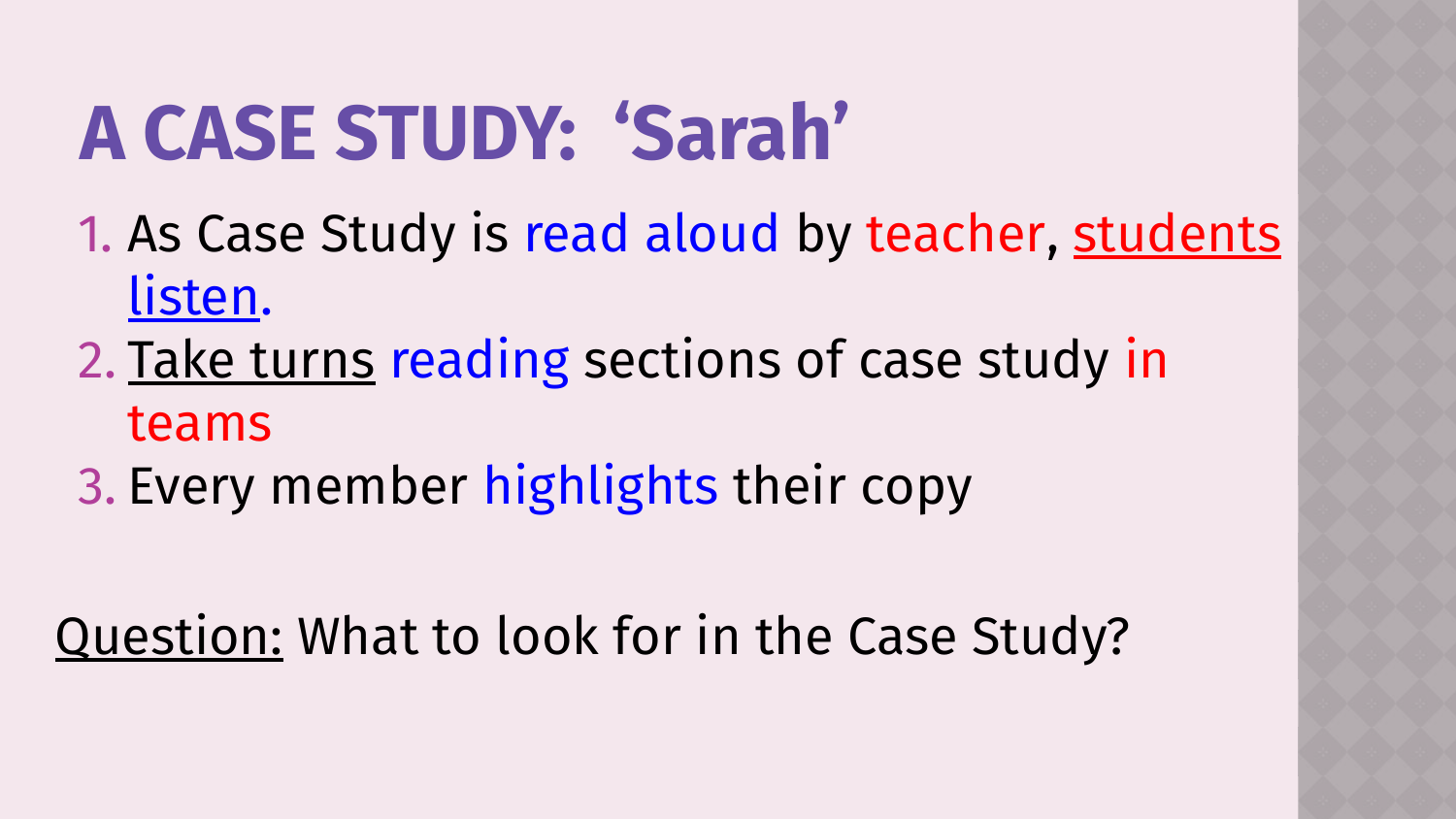

# A CASE STUDY:  ‘Sarah’
As Case Study is read aloud by teacher, students listen.
Take turns reading sections of case study in teams
Every member highlights their copy

Question: What to look for in the Case Study?